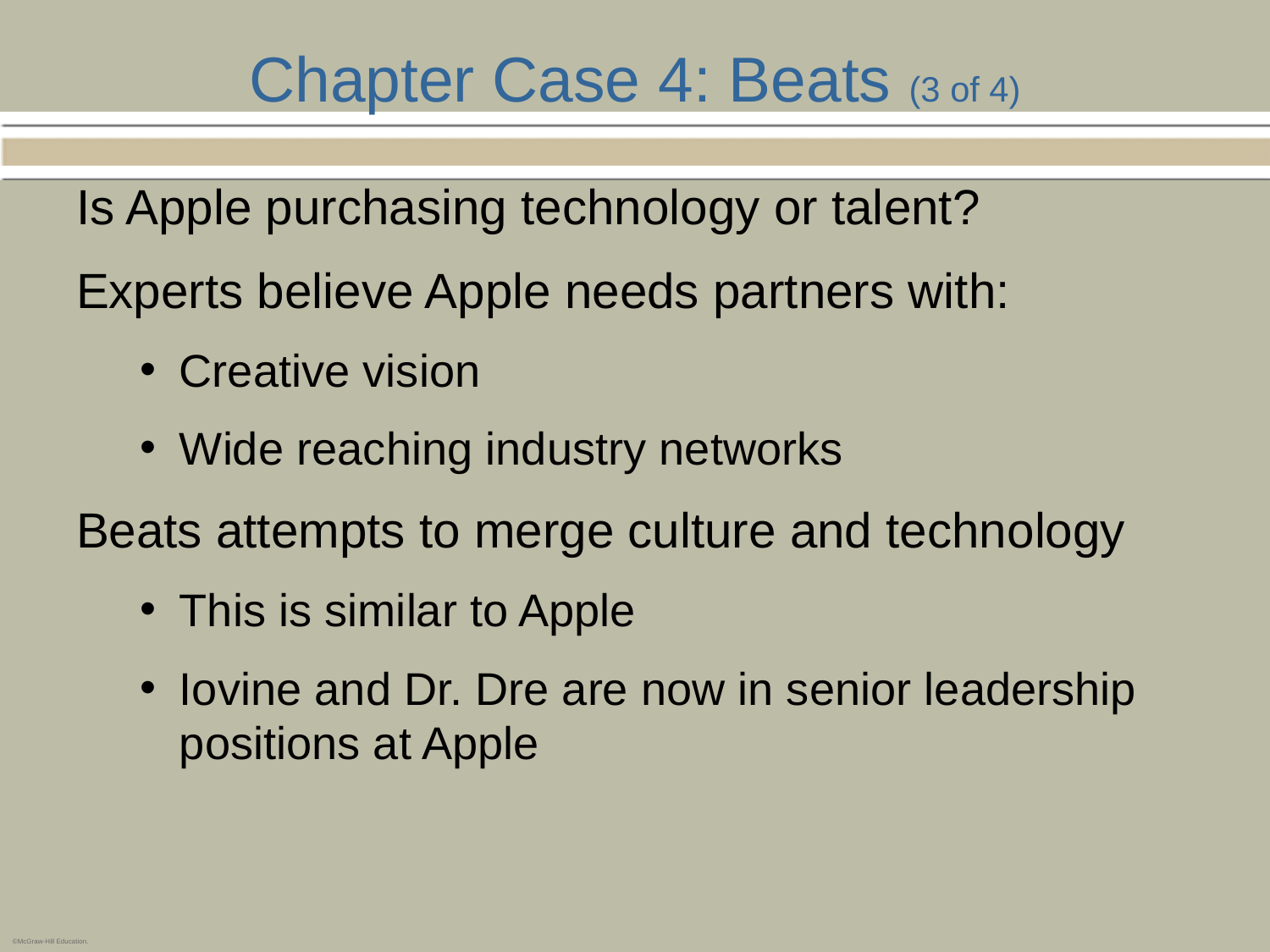

# Chapter Case 4: Beats (3 of 4)
Is Apple purchasing technology or talent?
Experts believe Apple needs partners with:
Creative vision
Wide reaching industry networks
Beats attempts to merge culture and technology
This is similar to Apple
Iovine and Dr. Dre are now in senior leadership positions at Apple